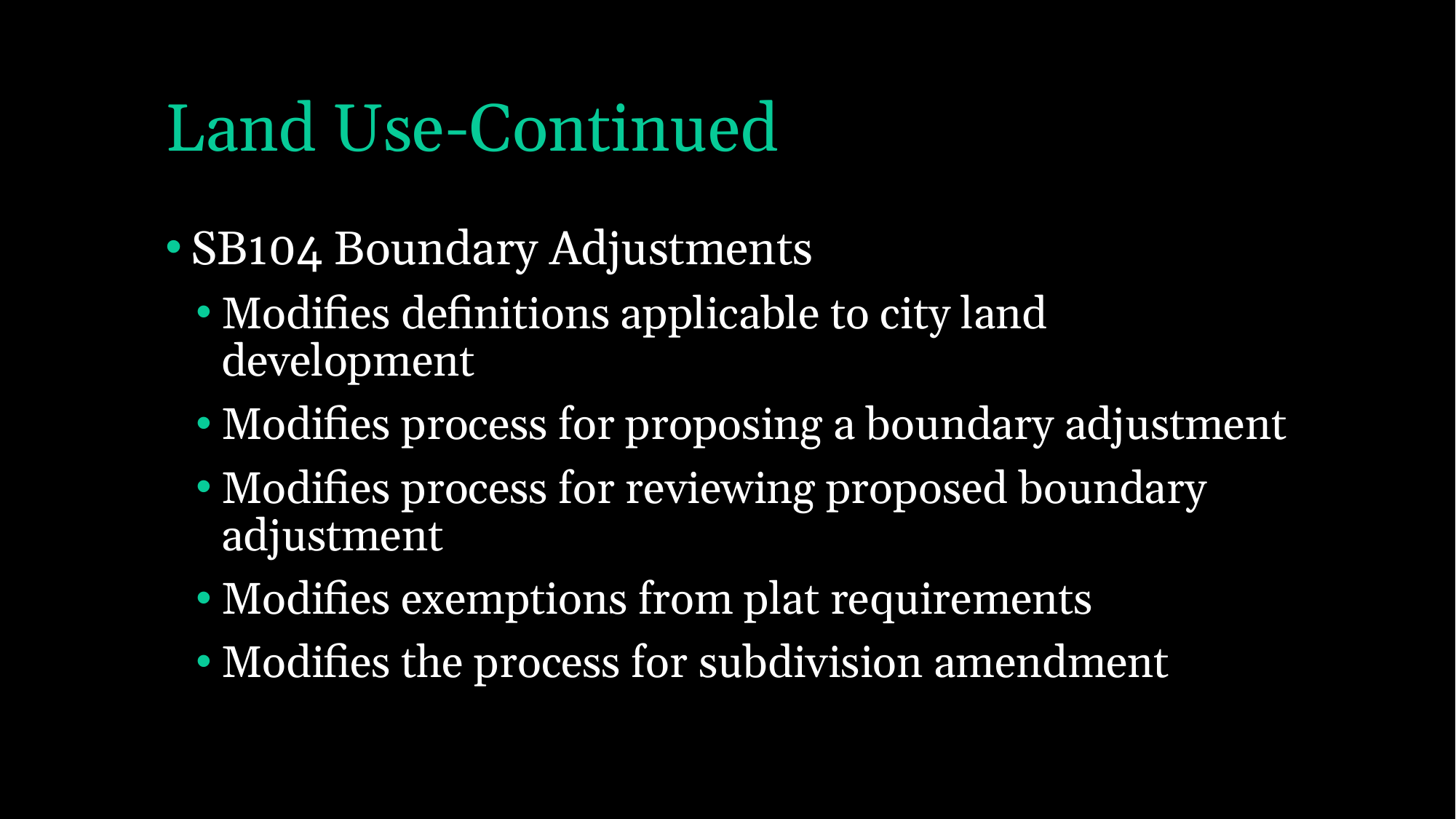

# Land Use-Continued
SB104 Boundary Adjustments
Modifies definitions applicable to city land development
Modifies process for proposing a boundary adjustment
Modifies process for reviewing proposed boundary adjustment
Modifies exemptions from plat requirements
Modifies the process for subdivision amendment